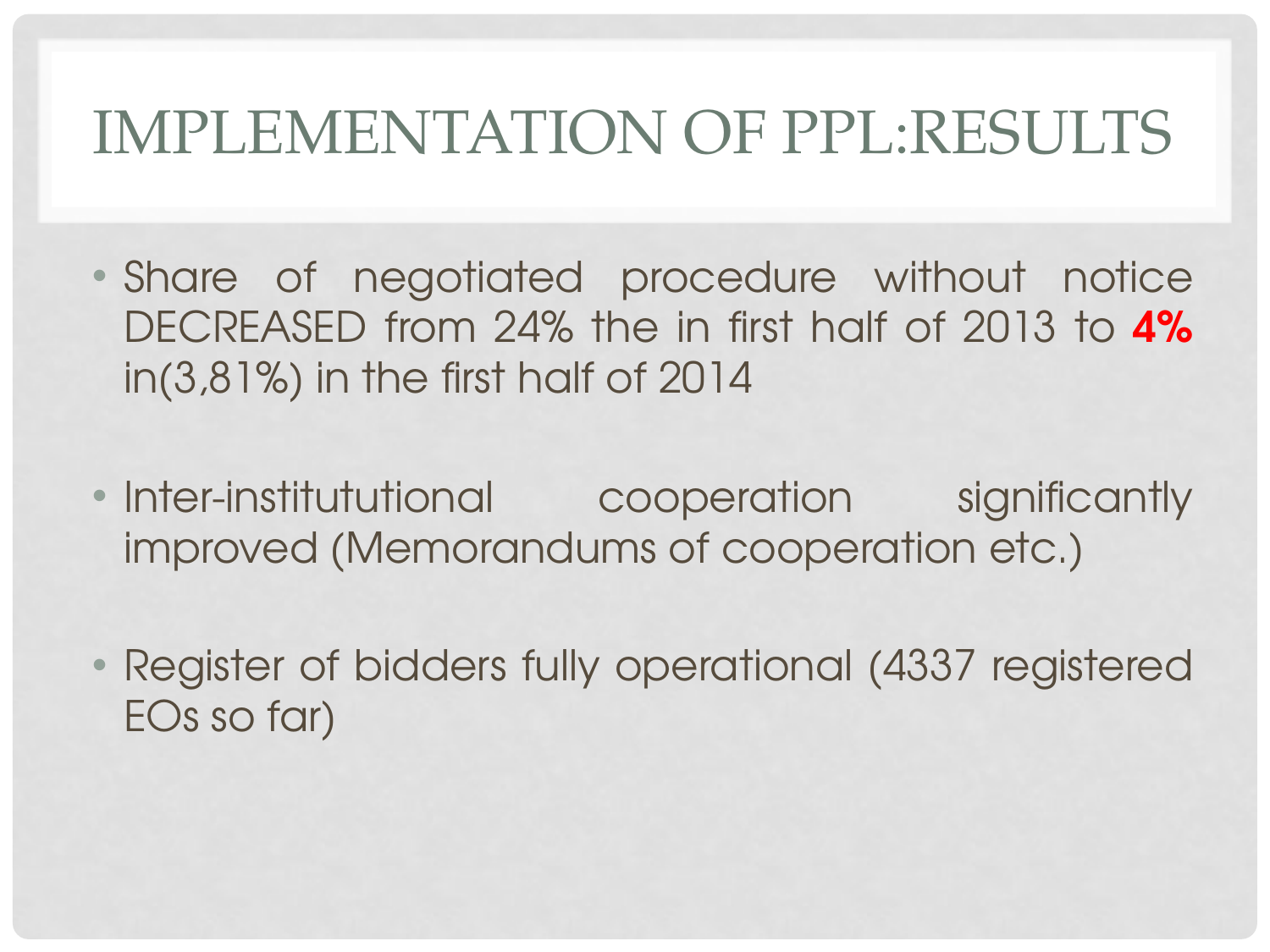

# IMPLEMENTATION OF PPL:RESULTS
Share of negotiated procedure without notice DECREASED from 24% the in first half of 2013 to 4% in(3,81%) in the first half of 2014

Inter-institututional cooperation significantly improved (Memorandums of cooperation etc.)

Register of bidders fully operational (4337 registered EOs so far)